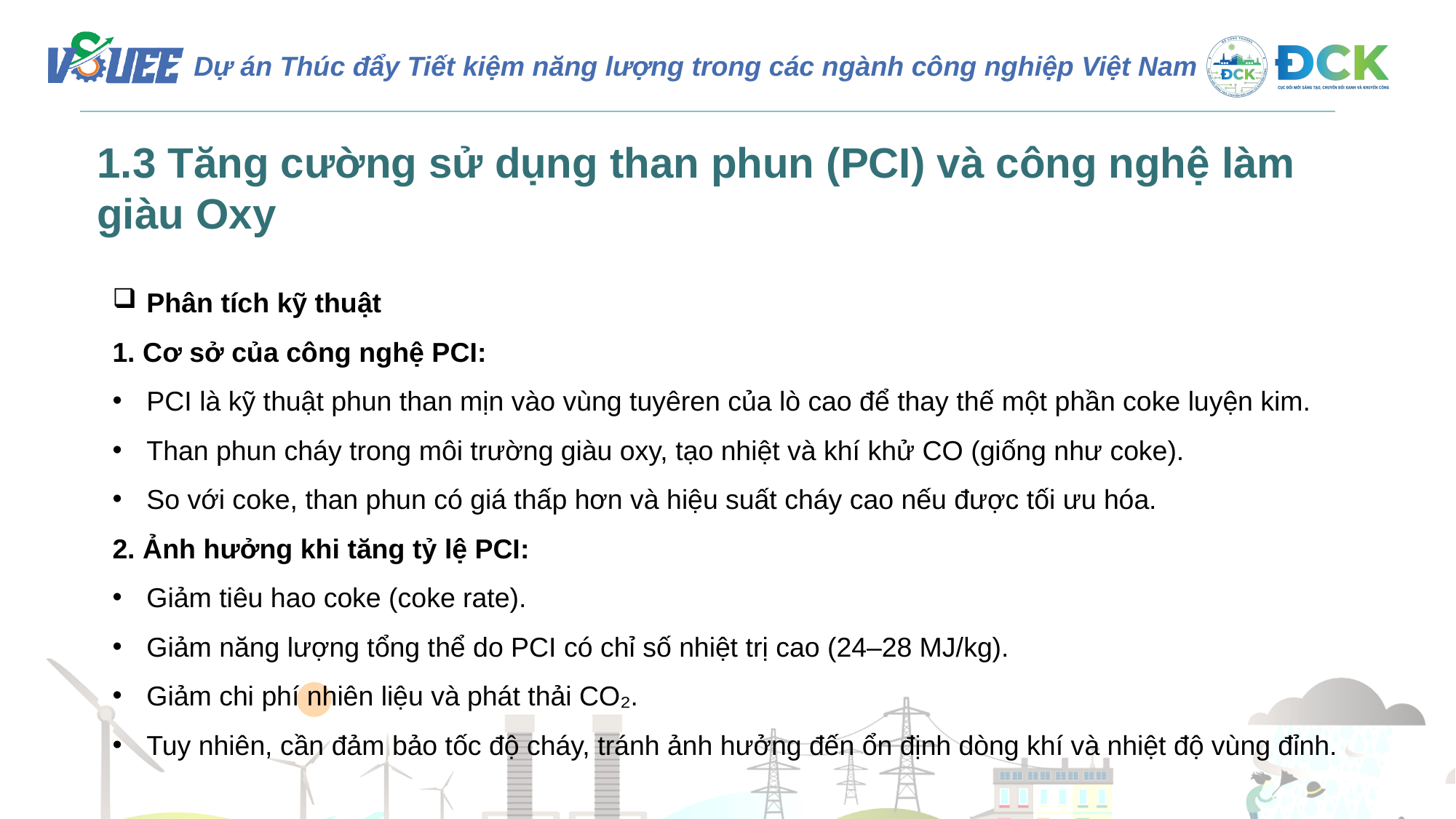

1.3 Tăng cường sử dụng than phun (PCI) và công nghệ làm giàu Oxy

Phân tích kỹ thuật
1. Cơ sở của công nghệ PCI:
PCI là kỹ thuật phun than mịn vào vùng tuyêren của lò cao để thay thế một phần coke luyện kim.
Than phun cháy trong môi trường giàu oxy, tạo nhiệt và khí khử CO (giống như coke).
So với coke, than phun có giá thấp hơn và hiệu suất cháy cao nếu được tối ưu hóa.
2. Ảnh hưởng khi tăng tỷ lệ PCI:
Giảm tiêu hao coke (coke rate).
Giảm năng lượng tổng thể do PCI có chỉ số nhiệt trị cao (24–28 MJ/kg).
Giảm chi phí nhiên liệu và phát thải CO₂.
Tuy nhiên, cần đảm bảo tốc độ cháy, tránh ảnh hưởng đến ổn định dòng khí và nhiệt độ vùng đỉnh.